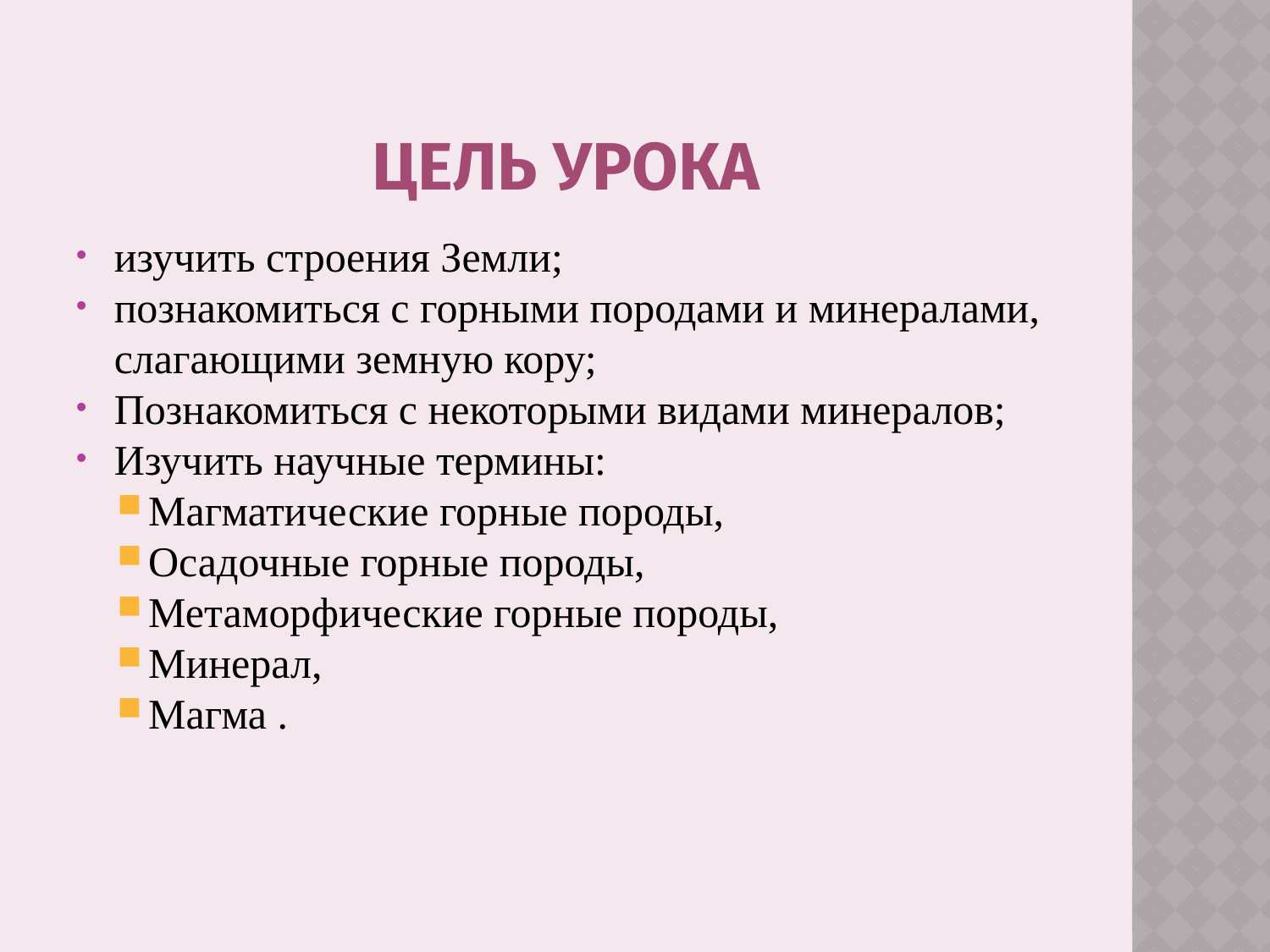

# Цель урока
изучить строения Земли;
познакомиться с горными породами и минералами, слагающими земную кору;
Познакомиться с некоторыми видами минералов;
Изучить научные термины:
Магматические горные породы,
Осадочные горные породы,
Метаморфические горные породы,
Минерал,
Магма .